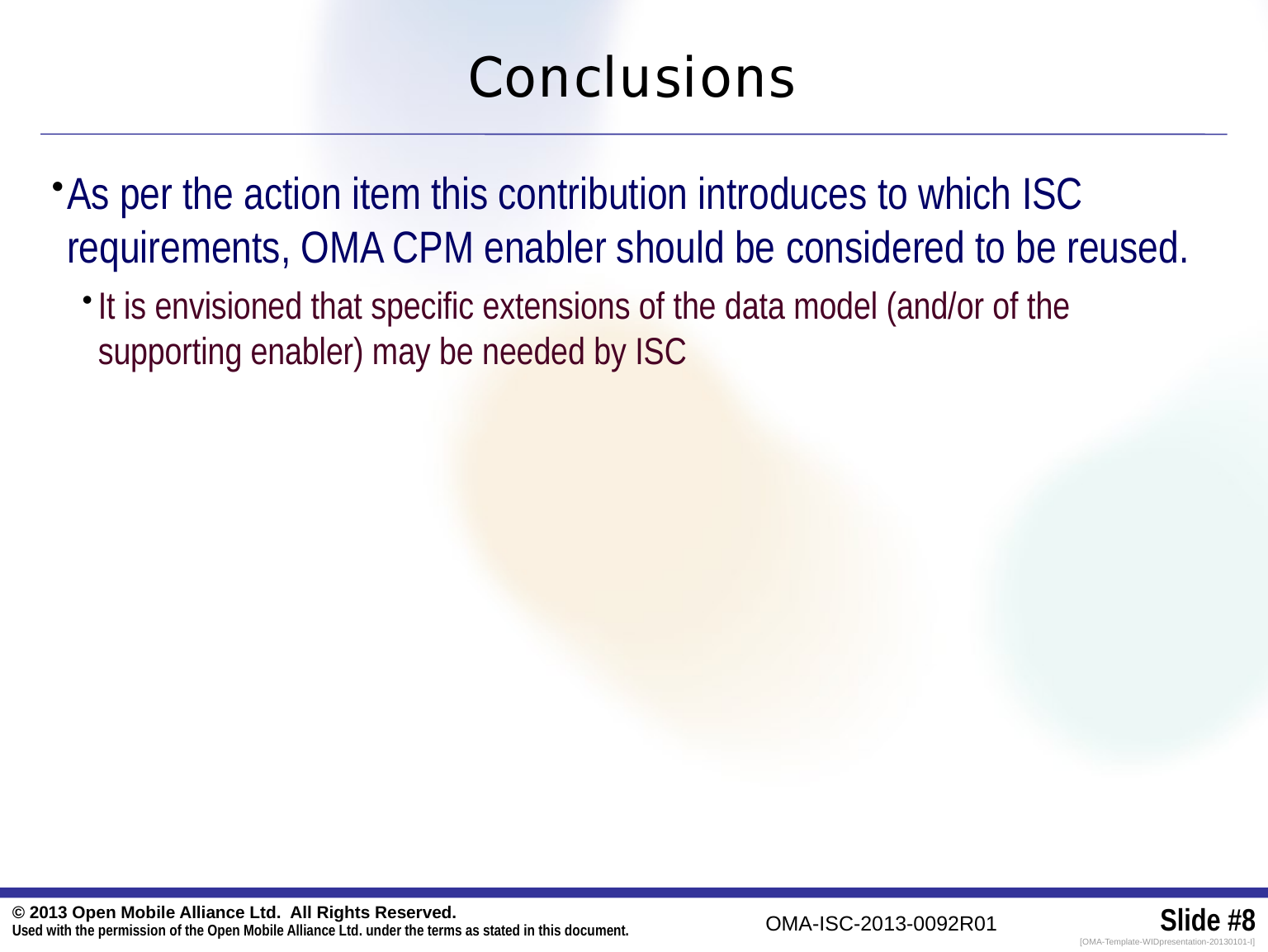

# Conclusions
As per the action item this contribution introduces to which ISC requirements, OMA CPM enabler should be considered to be reused.
It is envisioned that specific extensions of the data model (and/or of the supporting enabler) may be needed by ISC